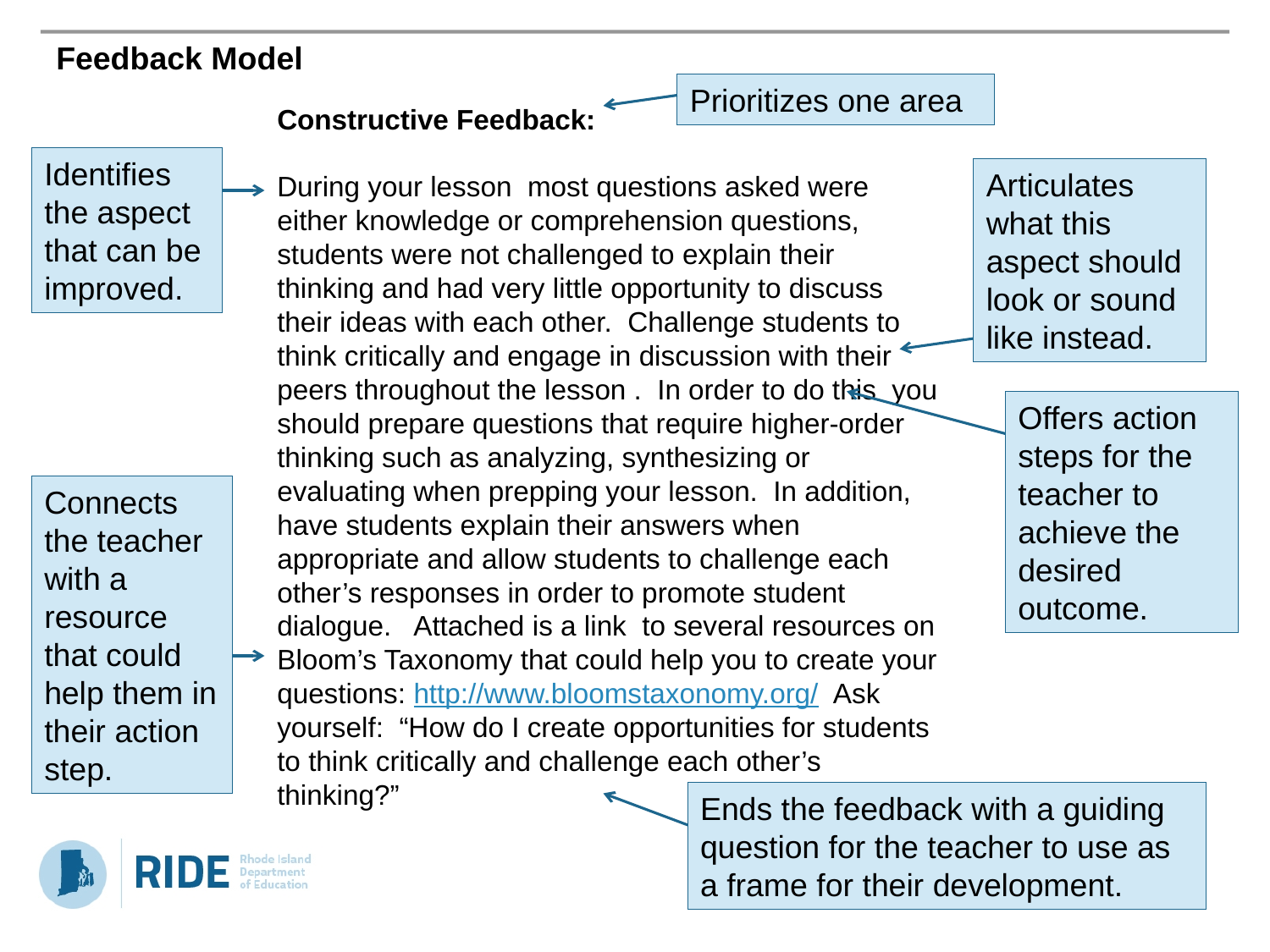

# Feedback Model
Prioritizes one area
Constructive Feedback:

During your lesson  most questions asked were either knowledge or comprehension questions, students were not challenged to explain their thinking and had very little opportunity to discuss their ideas with each other.  Challenge students to think critically and engage in discussion with their peers throughout the lesson .  In order to do this  you should prepare questions that require higher-order thinking such as analyzing, synthesizing or evaluating when prepping your lesson.  In addition, have students explain their answers when appropriate and allow students to challenge each other’s responses in order to promote student dialogue.   Attached is a link  to several resources on Bloom’s Taxonomy that could help you to create your questions: http://www.bloomstaxonomy.org/  Ask yourself:  “How do I create opportunities for students to think critically and challenge each other’s thinking?”
Identifies the aspect that can be improved.
Articulates what this aspect should look or sound like instead.
Offers action steps for the teacher to achieve the desired outcome.
Connects the teacher with a resource that could help them in their action step.
Ends the feedback with a guiding question for the teacher to use as a frame for their development.